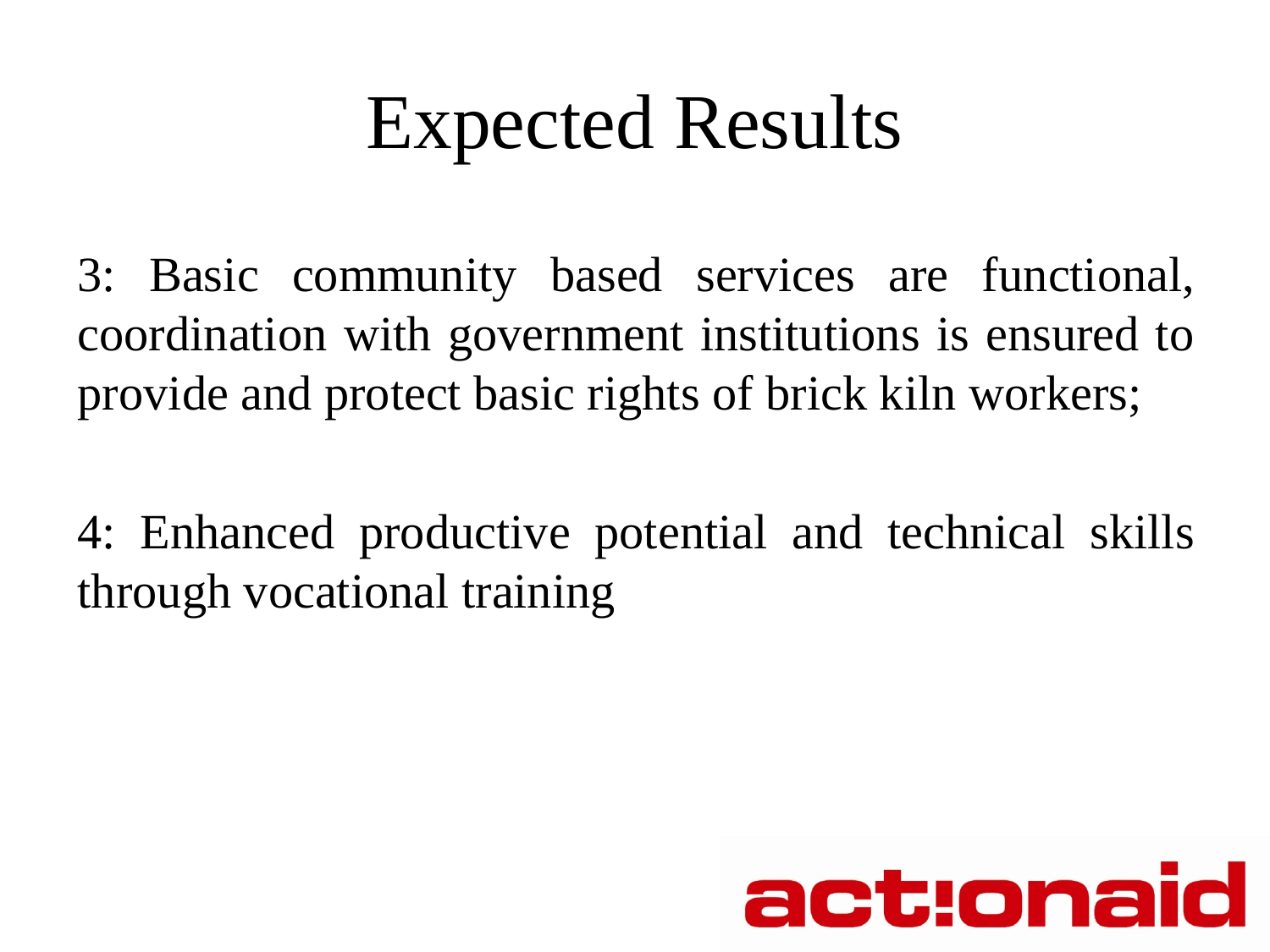

# Expected Results
3: Basic community based services are functional, coordination with government institutions is ensured to provide and protect basic rights of brick kiln workers;

4: Enhanced productive potential and technical skills through vocational training